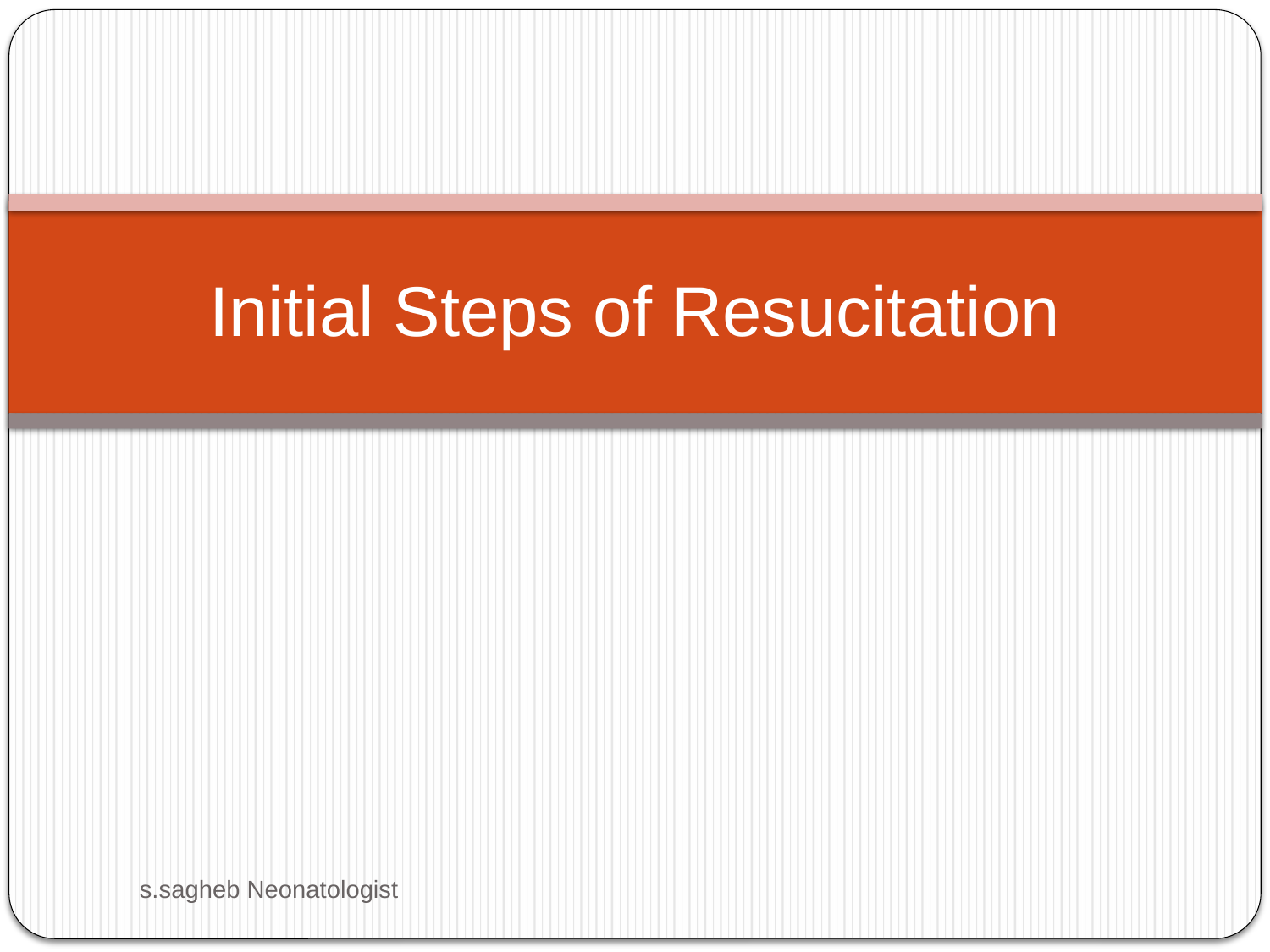

# Initial Steps of Resucitation

s.sagheb Neonatologist